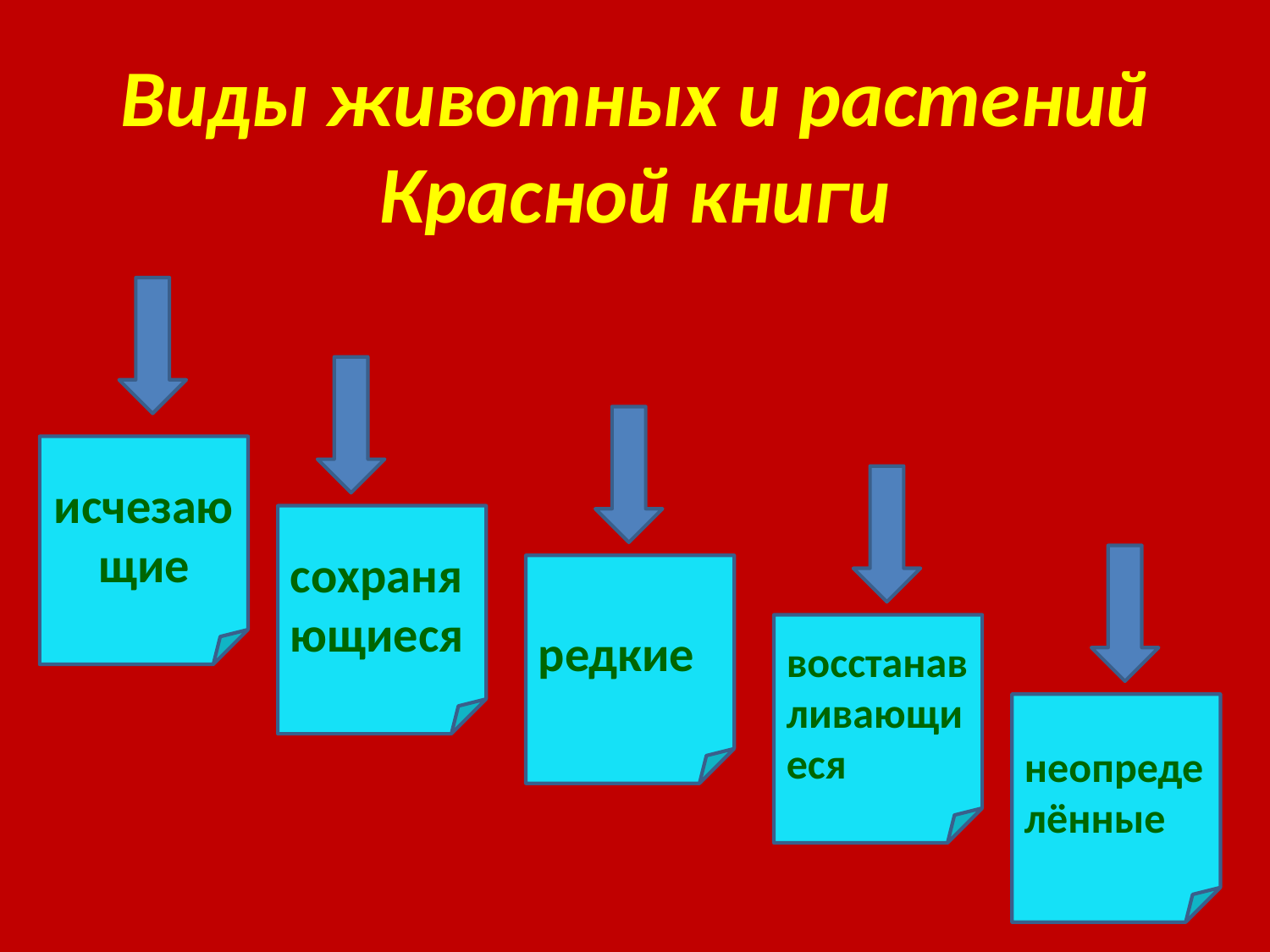

# Виды животных и растений Красной книги

исчезающие

сохраняющиеся

редкие
восстанавливающиеся
неопределённые